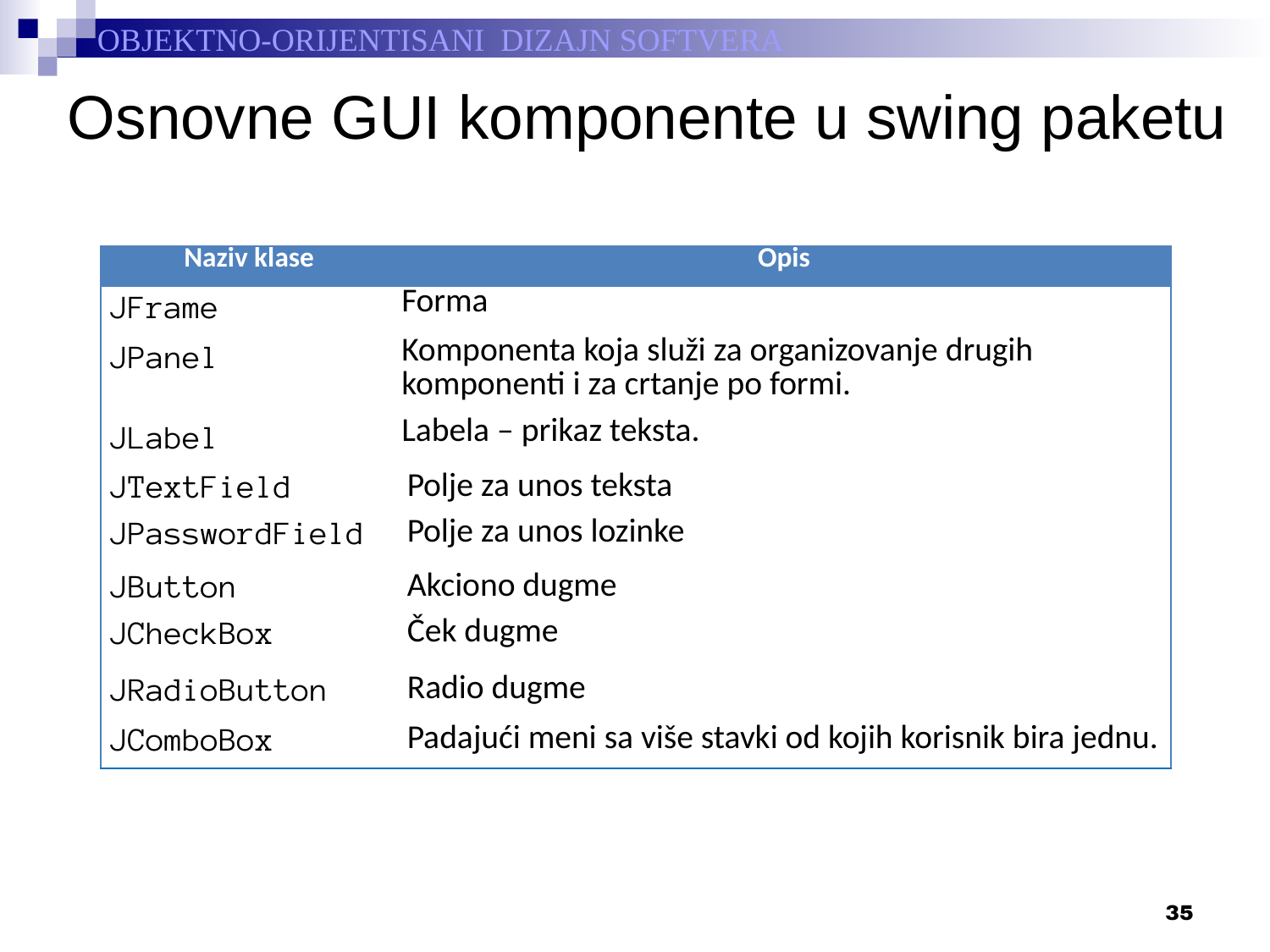

# Osnovne GUI komponente u swing paketu
| Naziv klase | Opis |
| --- | --- |
| JFrame | Forma |
| JPanel | Komponenta koja služi za organizovanje drugih komponenti i za crtanje po formi. |
| JLabel | Labela – prikaz teksta. |
| JTextField | Polje za unos teksta |
| JPasswordField | Polje za unos lozinke |
| JButton | Akciono dugme |
| JCheckBox | Ček dugme |
| JRadioButton | Radio dugme |
| JComboBox | Padajući meni sa više stavki od kojih korisnik bira jednu. |
35